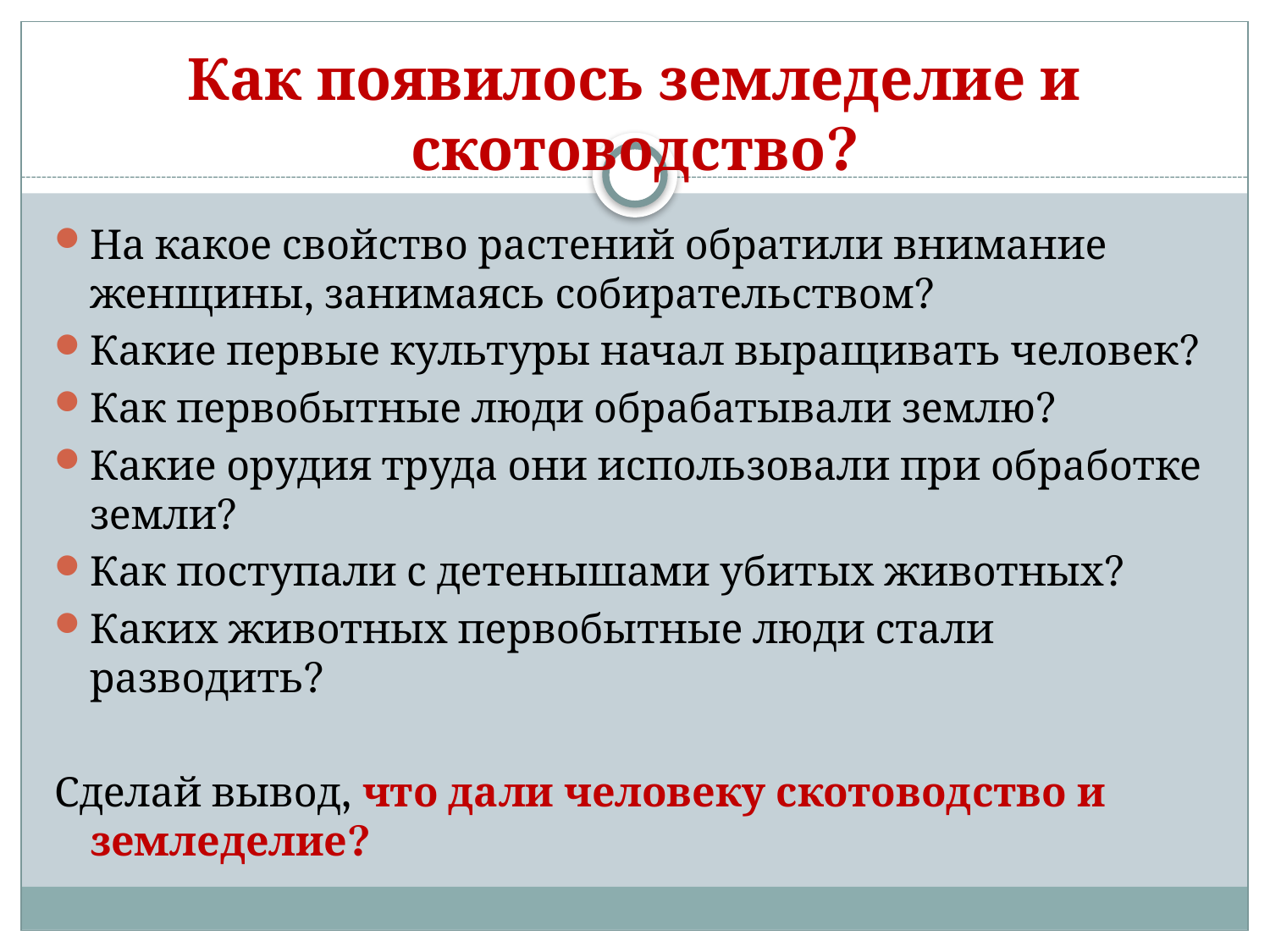

# Как появилось земледелие и скотоводство?
На какое свойство растений обратили внимание женщины, занимаясь собирательством?
Какие первые культуры начал выращивать человек?
Как первобытные люди обрабатывали землю?
Какие орудия труда они использовали при обработке земли?
Как поступали с детенышами убитых животных?
Каких животных первобытные люди стали разводить?

Сделай вывод, что дали человеку скотоводство и земледелие?